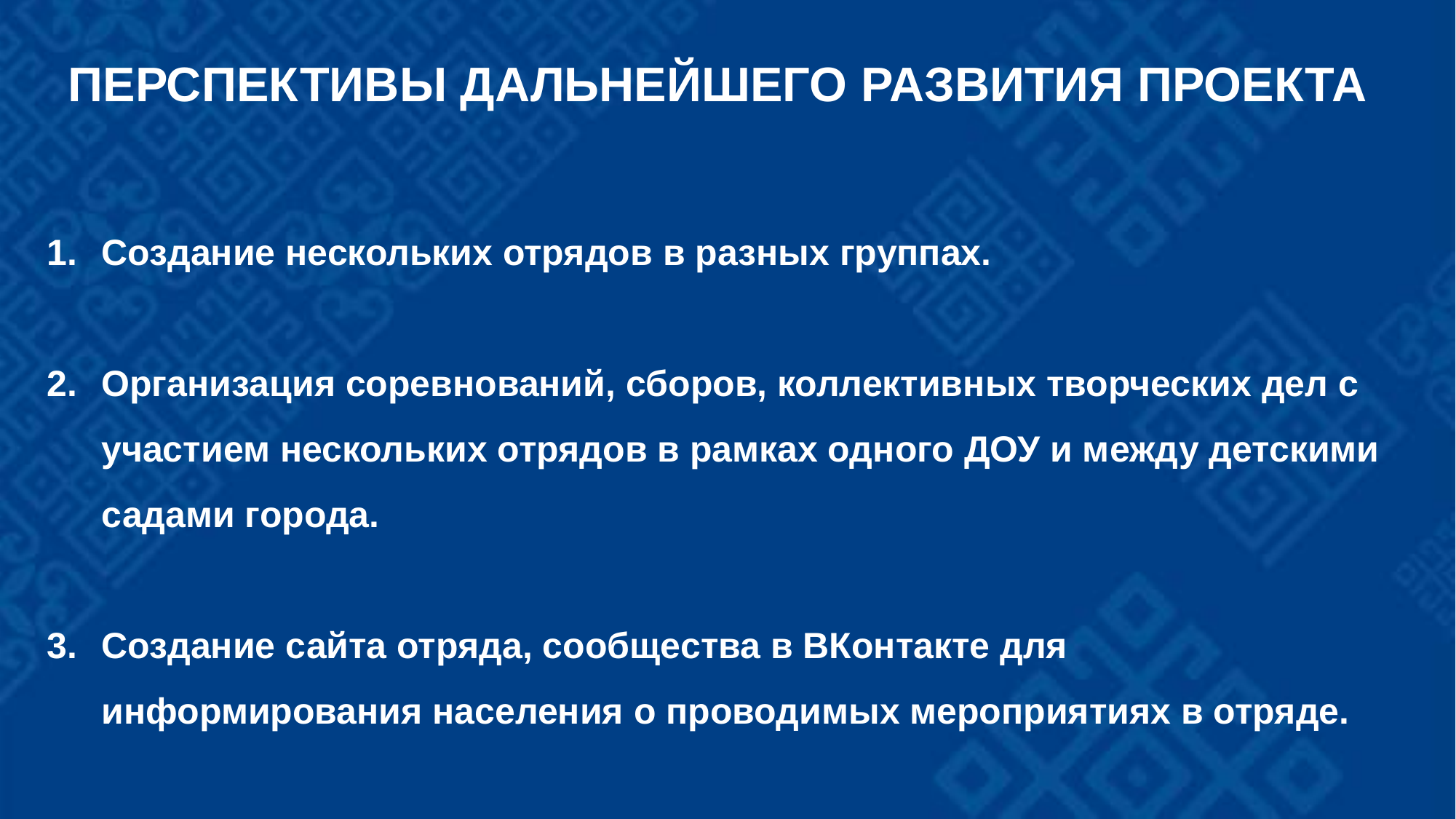

ПЕРСПЕКТИВЫ ДАЛЬНЕЙШЕГО РАЗВИТИЯ ПРОЕКТА
Создание нескольких отрядов в разных группах.

Организация соревнований, сборов, коллективных творческих дел с участием нескольких отрядов в рамках одного ДОУ и между детскими садами города.

Создание сайта отряда, сообщества в ВКонтакте для информирования населения о проводимых мероприятиях в отряде.